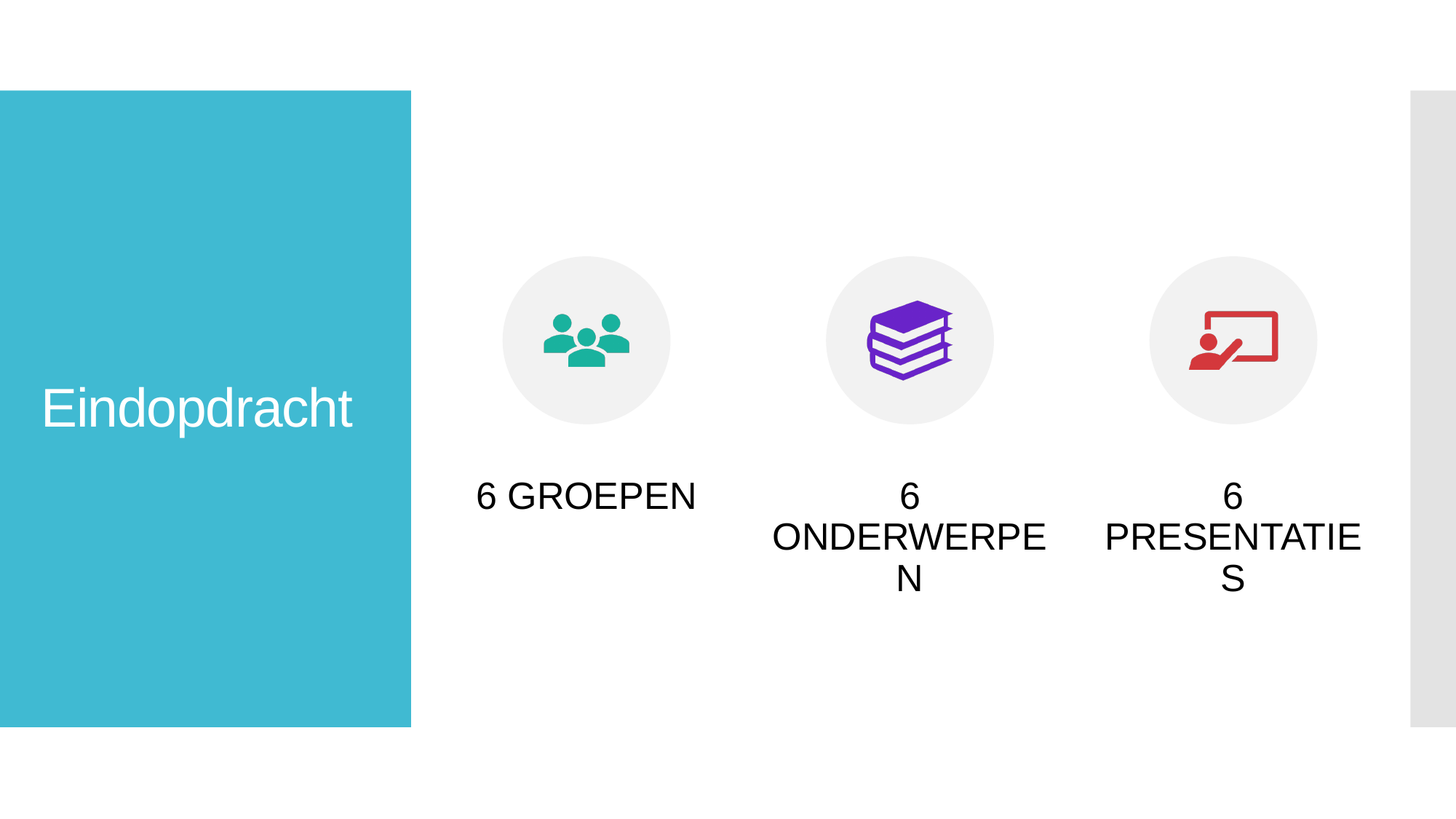

6 groepen
6 onderwerpen
6 presentaties
# Eindopdracht